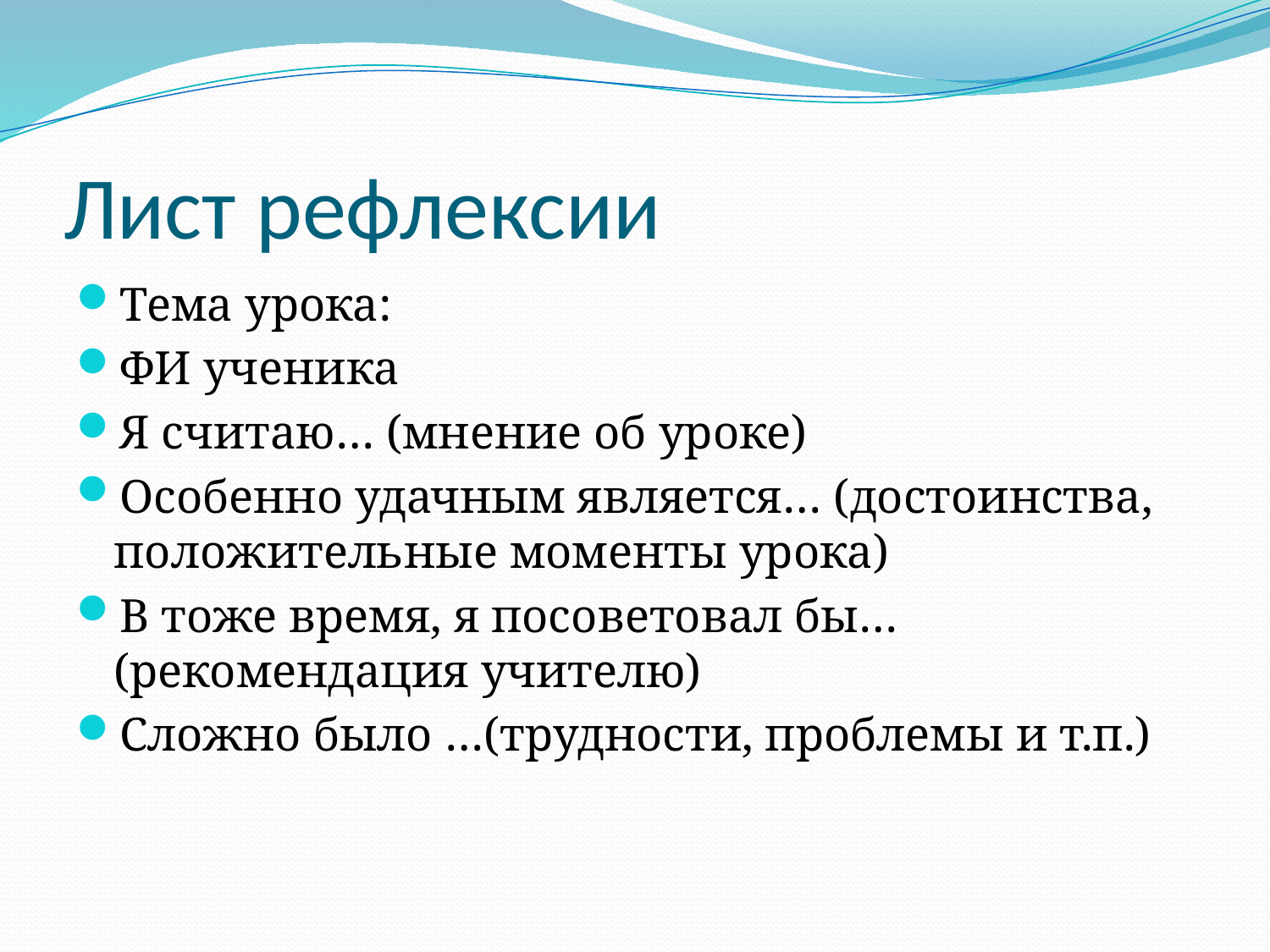

# Лист рефлексии
Тема урока:
ФИ ученика
Я считаю… (мнение об уроке)
Особенно удачным является… (достоинства, положительные моменты урока)
В тоже время, я посоветовал бы…(рекомендация учителю)
Сложно было …(трудности, проблемы и т.п.)